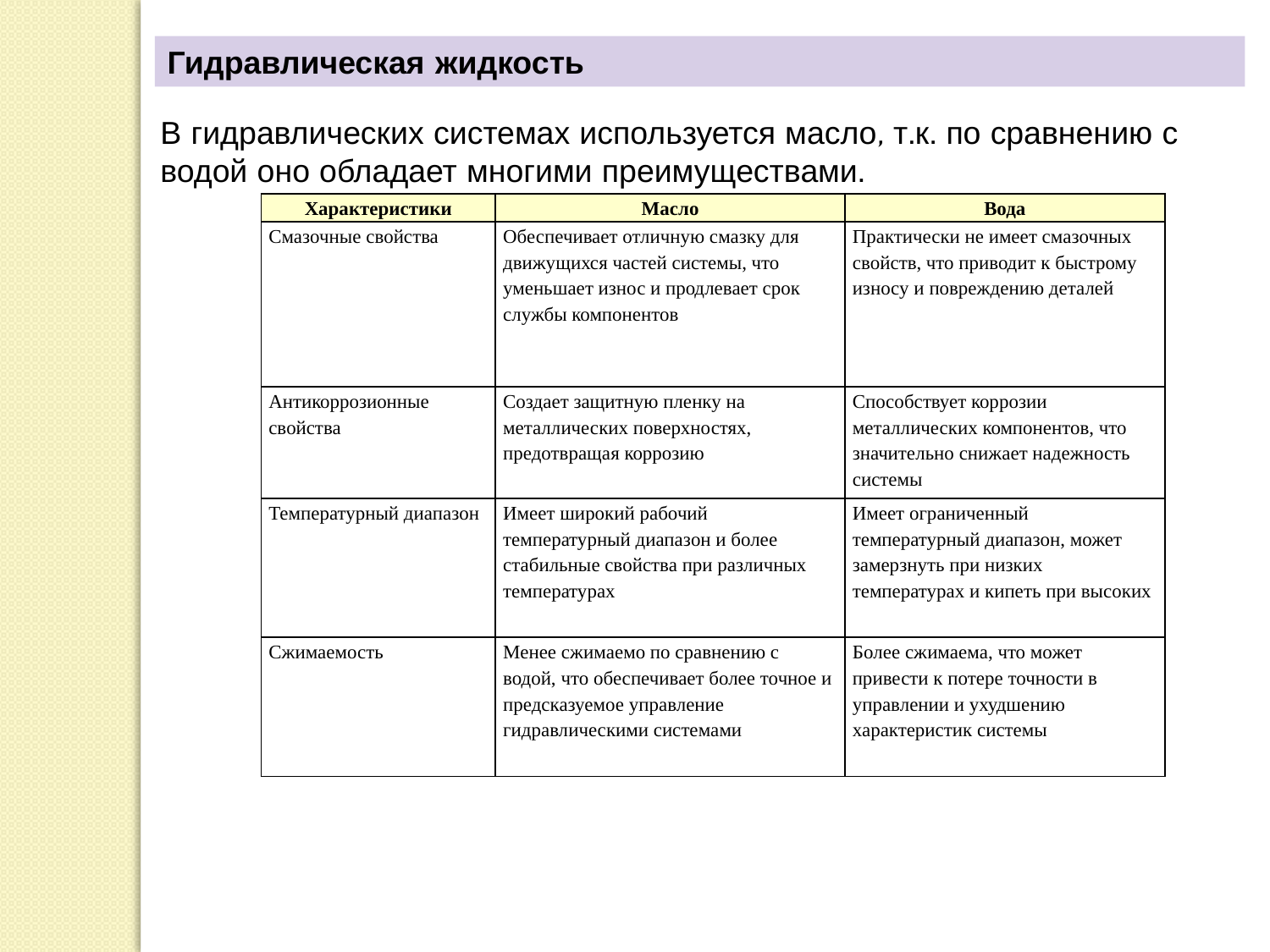

Гидравлическая жидкость
В гидравлических системах используется масло, т.к. по сравнению с водой оно обладает многими преимуществами.
| Характеристики | Масло | Вода |
| --- | --- | --- |
| Смазочные свойства | Обеспечивает отличную смазку для движущихся частей системы, что уменьшает износ и продлевает срок службы компонентов | Практически не имеет смазочных свойств, что приводит к быстрому износу и повреждению деталей |
| Антикоррозионные свойства | Создает защитную пленку на металлических поверхностях, предотвращая коррозию | Способствует коррозии металлических компонентов, что значительно снижает надежность системы |
| Температурный диапазон | Имеет широкий рабочий температурный диапазон и более стабильные свойства при различных температурах | Имеет ограниченный температурный диапазон, может замерзнуть при низких температурах и кипеть при высоких |
| Сжимаемость | Менее сжимаемо по сравнению с водой, что обеспечивает более точное и предсказуемое управление гидравлическими системами | Более сжимаема, что может привести к потере точности в управлении и ухудшению характеристик системы |